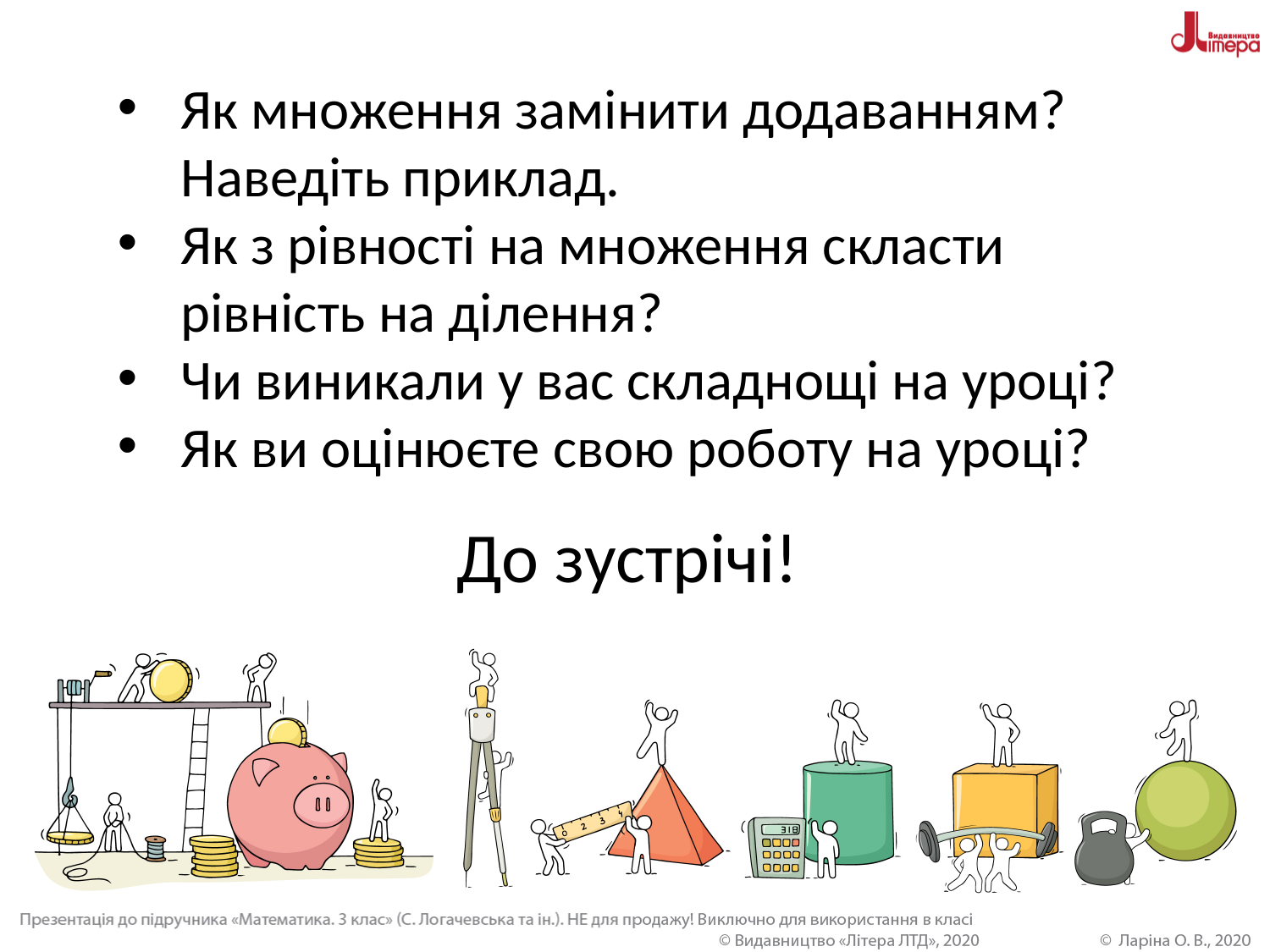

Як множення замінити додаванням? Наведіть приклад.
Як з рівності на множення скласти рівність на ділення?
Чи виникали у вас складнощі на уроці?
Як ви оцінюєте свою роботу на уроці?
До зустрічі!